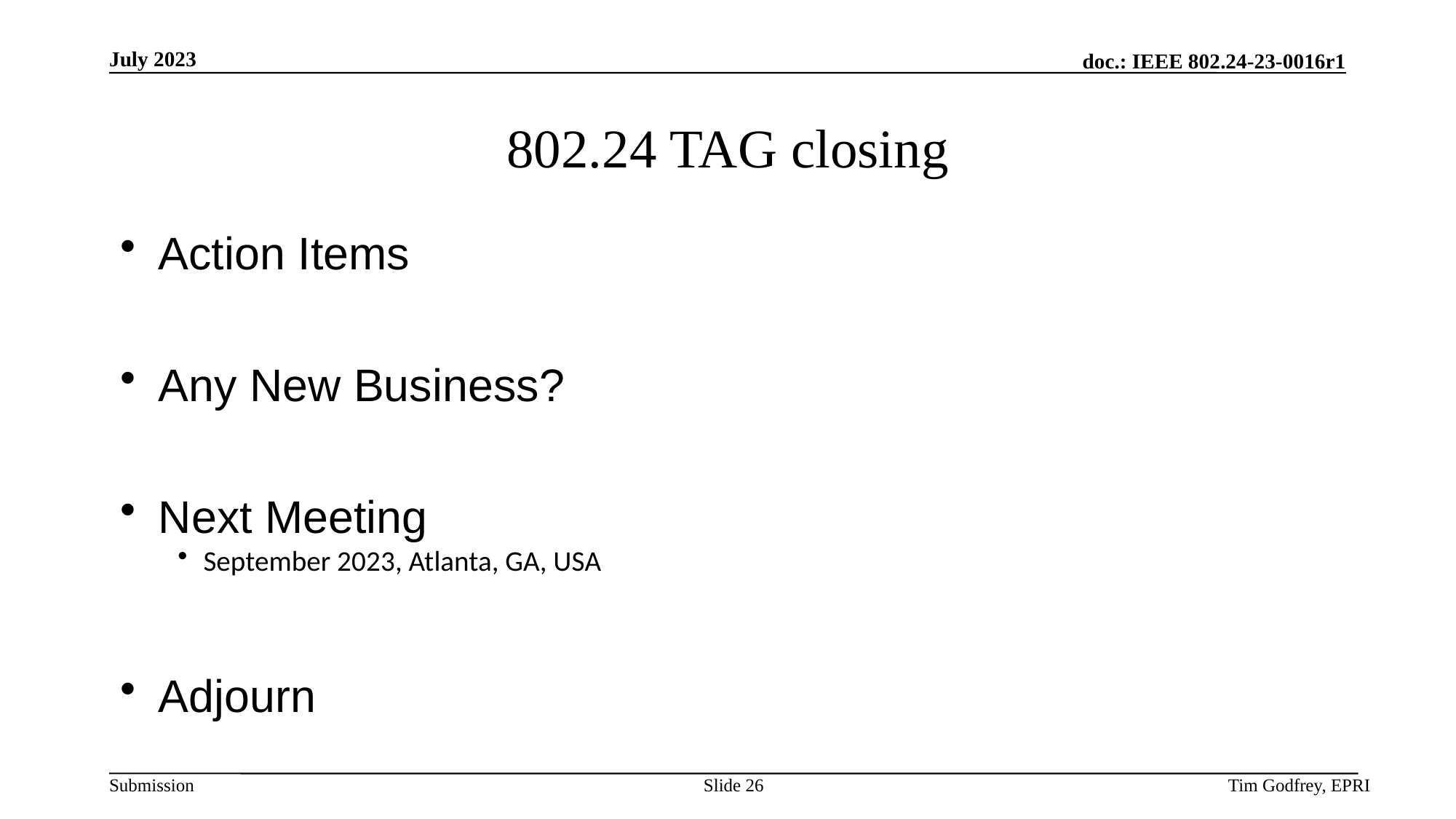

# 802.24 TAG closing
Action Items

Any New Business?

Next Meeting
September 2023, Atlanta, GA, USA

Adjourn

Slide 26
Tim Godfrey, EPRI